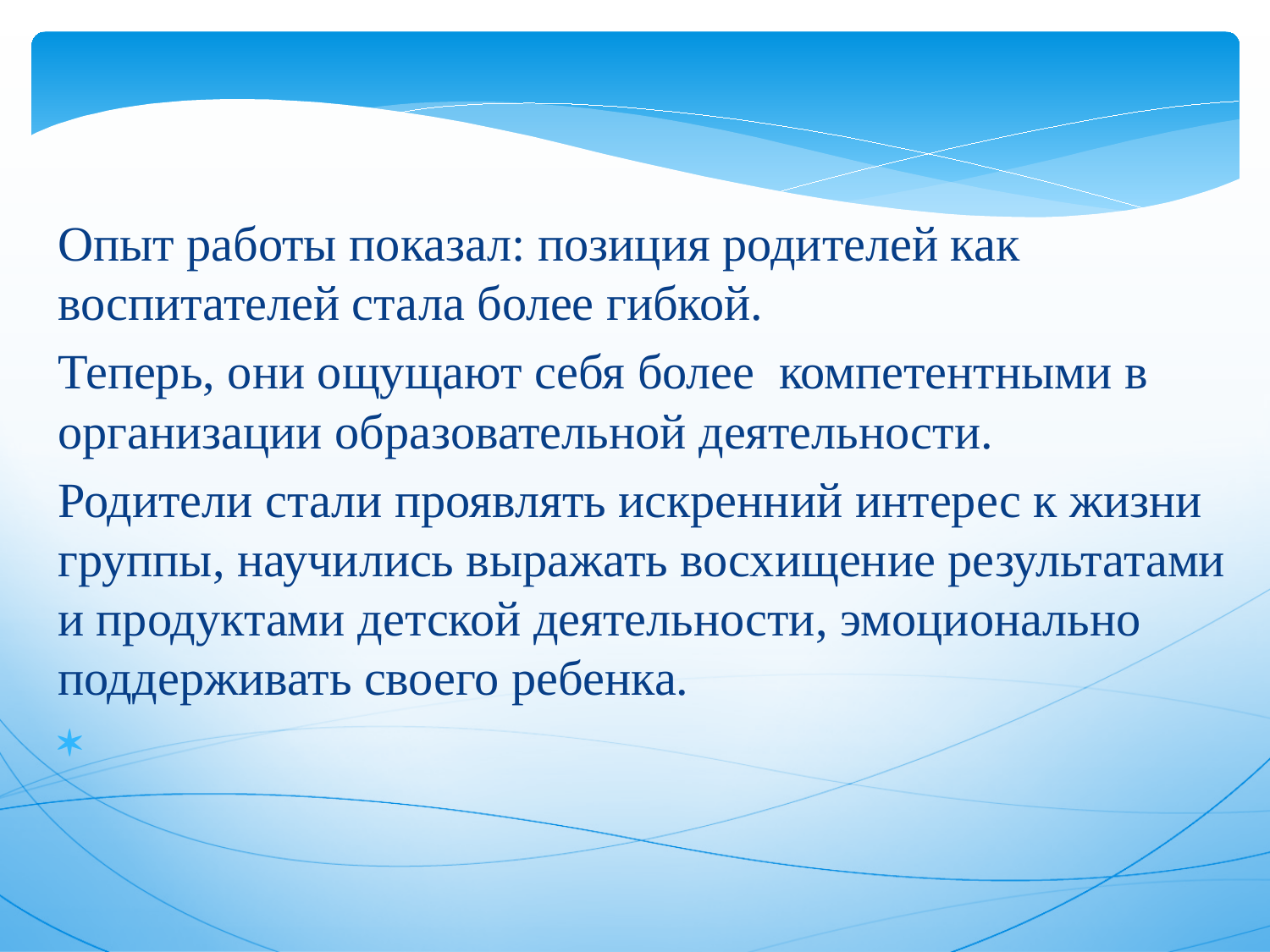

Опыт работы показал: позиция родителей как воспитателей стала более гибкой.
Теперь, они ощущают себя более  компетентными в организации образовательной деятельности.
Родители стали проявлять искренний интерес к жизни группы, научились выражать восхищение результатами и продуктами детской деятельности, эмоционально поддерживать своего ребенка.